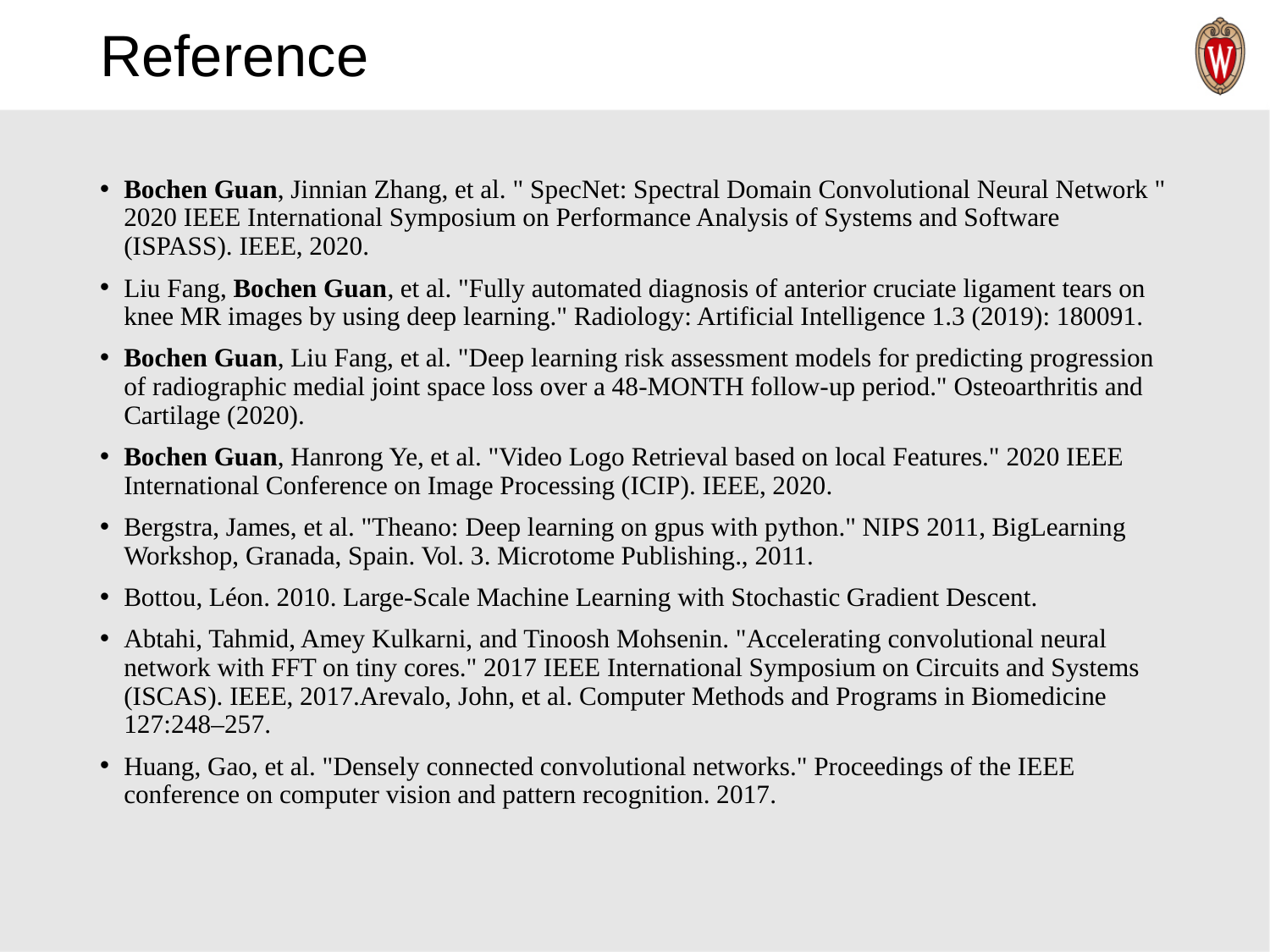

# Reference
Bochen Guan, Jinnian Zhang, et al. " SpecNet: Spectral Domain Convolutional Neural Network " 2020 IEEE International Symposium on Performance Analysis of Systems and Software (ISPASS). IEEE, 2020.
Liu Fang, Bochen Guan, et al. "Fully automated diagnosis of anterior cruciate ligament tears on knee MR images by using deep learning." Radiology: Artificial Intelligence 1.3 (2019): 180091.
Bochen Guan, Liu Fang, et al. "Deep learning risk assessment models for predicting progression of radiographic medial joint space loss over a 48-MONTH follow-up period." Osteoarthritis and Cartilage (2020).
Bochen Guan, Hanrong Ye, et al. "Video Logo Retrieval based on local Features." 2020 IEEE International Conference on Image Processing (ICIP). IEEE, 2020.
Bergstra, James, et al. "Theano: Deep learning on gpus with python." NIPS 2011, BigLearning Workshop, Granada, Spain. Vol. 3. Microtome Publishing., 2011.
Bottou, Léon. 2010. Large-Scale Machine Learning with Stochastic Gradient Descent.
Abtahi, Tahmid, Amey Kulkarni, and Tinoosh Mohsenin. "Accelerating convolutional neural network with FFT on tiny cores." 2017 IEEE International Symposium on Circuits and Systems (ISCAS). IEEE, 2017.Arevalo, John, et al. Computer Methods and Programs in Biomedicine 127:248–257.
Huang, Gao, et al. "Densely connected convolutional networks." Proceedings of the IEEE conference on computer vision and pattern recognition. 2017.